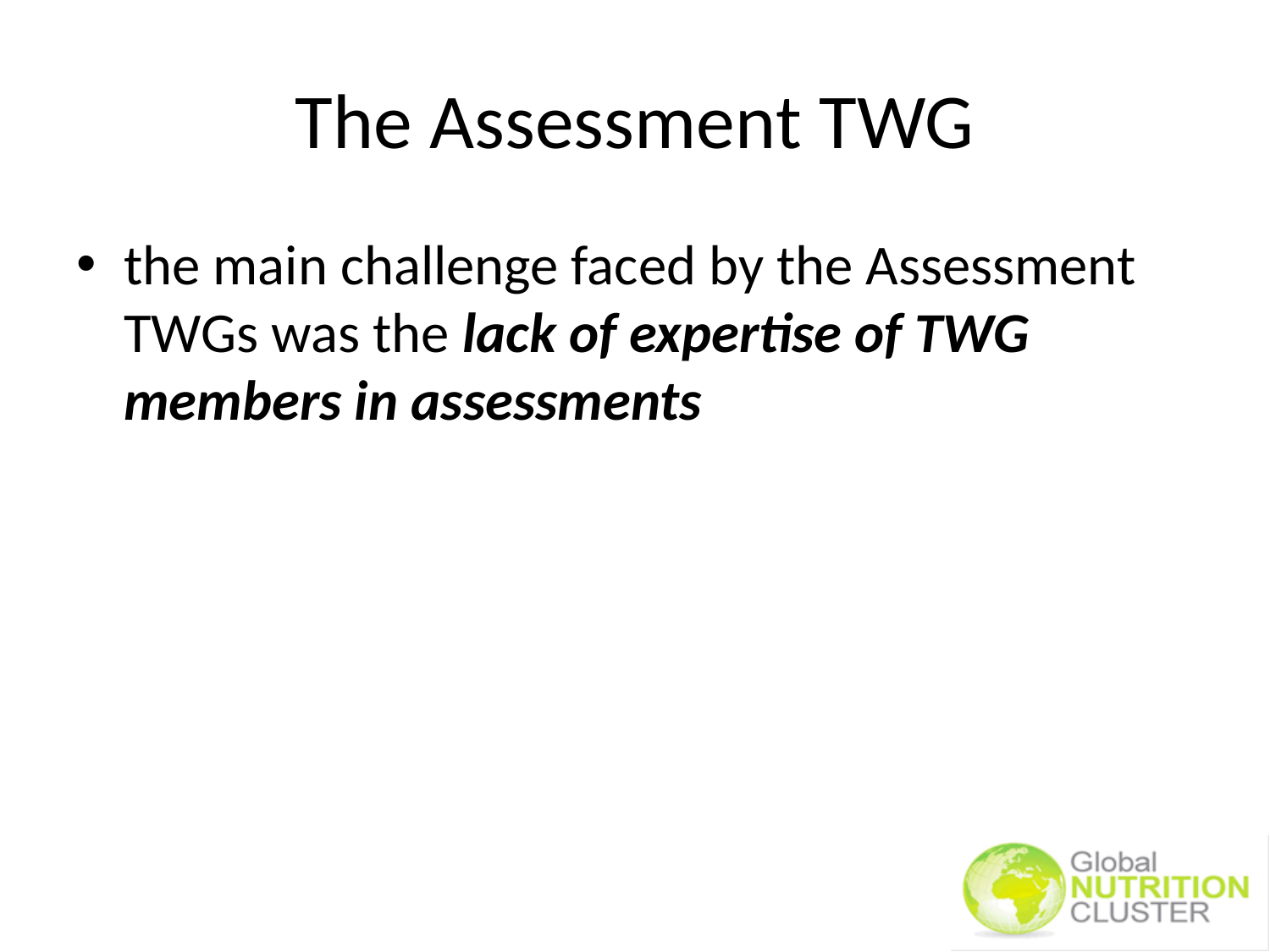

# The Assessment TWG
the main challenge faced by the Assessment TWGs was the lack of expertise of TWG members in assessments